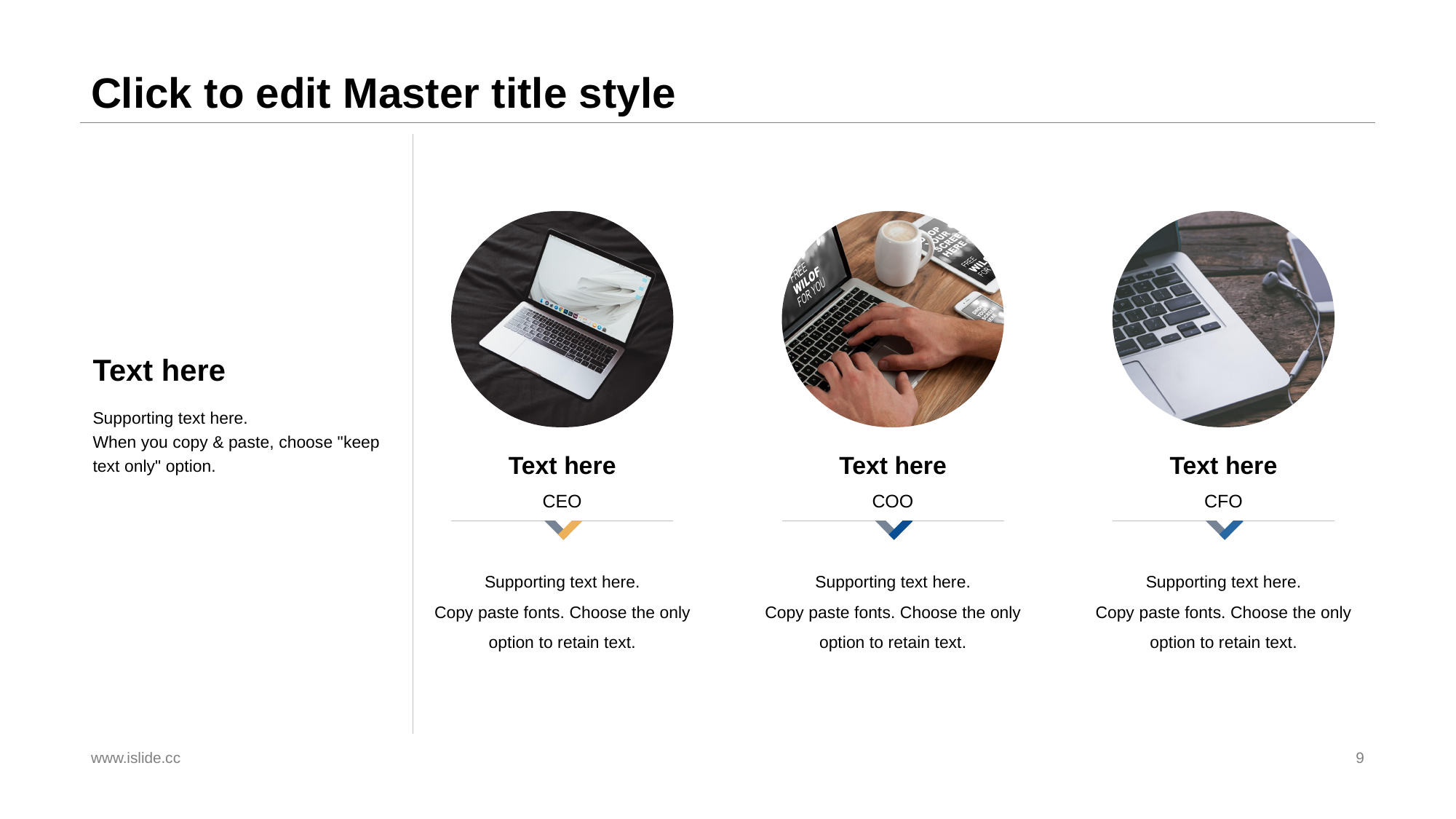

# Click to edit Master title style

Text here
Supporting text here.
When you copy & paste, choose "keep text only" option.
Text here
Text here
Text here
CEO
COO
CFO

Supporting text here.
Copy paste fonts. Choose the only option to retain text.
Supporting text here.
Copy paste fonts. Choose the only option to retain text.
Supporting text here.
Copy paste fonts. Choose the only option to retain text.
www.islide.cc
9